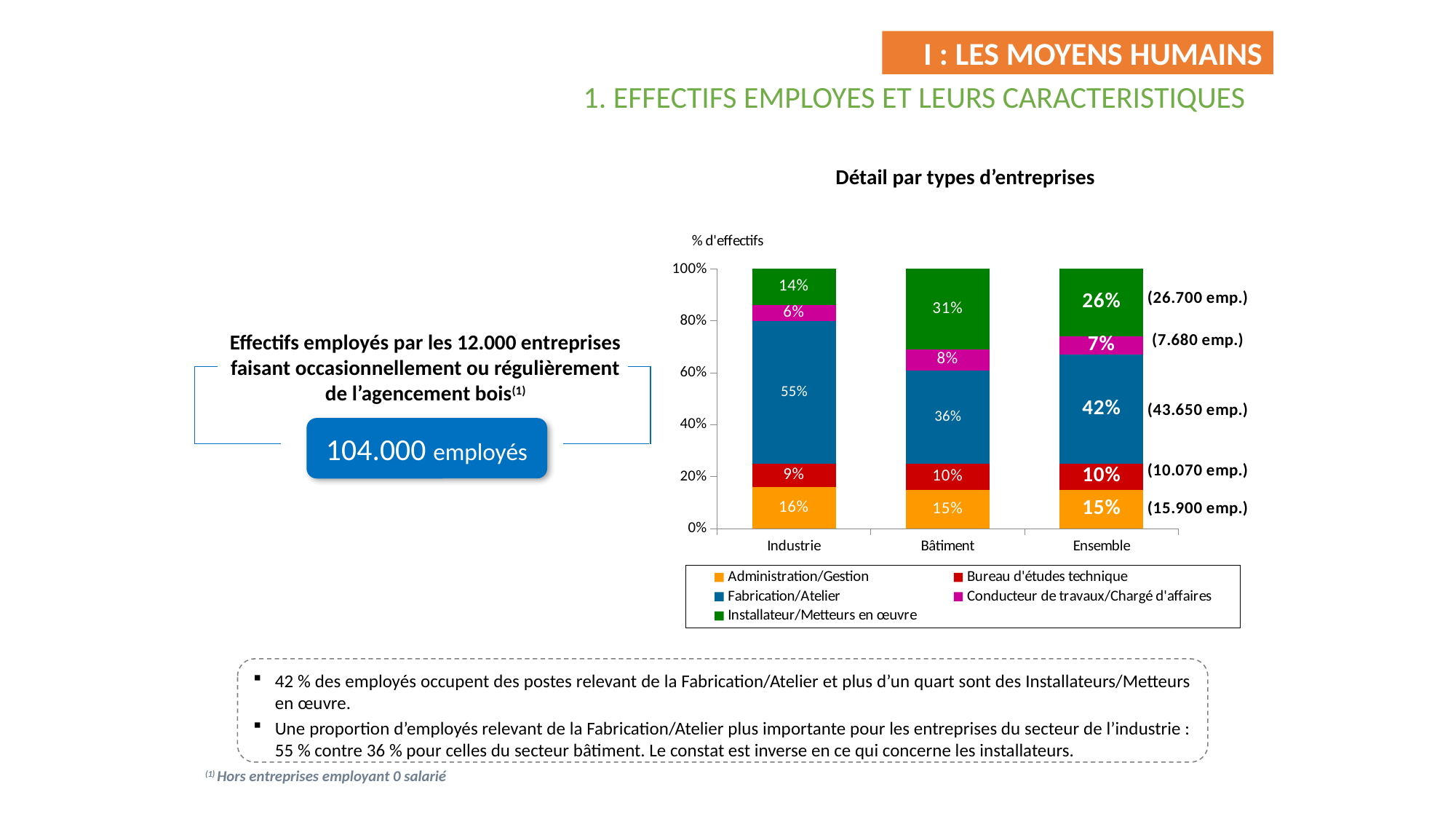

I : LES MOYENS HUMAINS
1. EFFECTIFS EMPLOYES ET LEURS CARACTERISTIQUES
Détail par types d’entreprises

### Chart

| Category | Administration/Gestion | Bureau d'études technique | Fabrication/Atelier | Conducteur de travaux/Chargé d'affaires | Installateur/Metteurs en œuvre  |
|---|---|---|---|---|---|
| Industrie | 0.16 | 0.09000000000000002 | 0.55 | 0.06000000000000002 | 0.14 |
| Bâtiment | 0.15000000000000005 | 0.1 | 0.3600000000000001 | 0.08000000000000003 | 0.3100000000000001 |
| Ensemble | 0.15000000000000005 | 0.1 | 0.4200000000000001 | 0.07000000000000002 | 0.26 |
Effectifs employés par les 12.000 entreprises faisant occasionnellement ou régulièrement de l’agencement bois(1)

104.000 employés
42 % des employés occupent des postes relevant de la Fabrication/Atelier et plus d’un quart sont des Installateurs/Metteurs en œuvre.
Une proportion d’employés relevant de la Fabrication/Atelier plus importante pour les entreprises du secteur de l’industrie : 55 % contre 36 % pour celles du secteur bâtiment. Le constat est inverse en ce qui concerne les installateurs.
16/60
(1) Hors entreprises employant 0 salarié